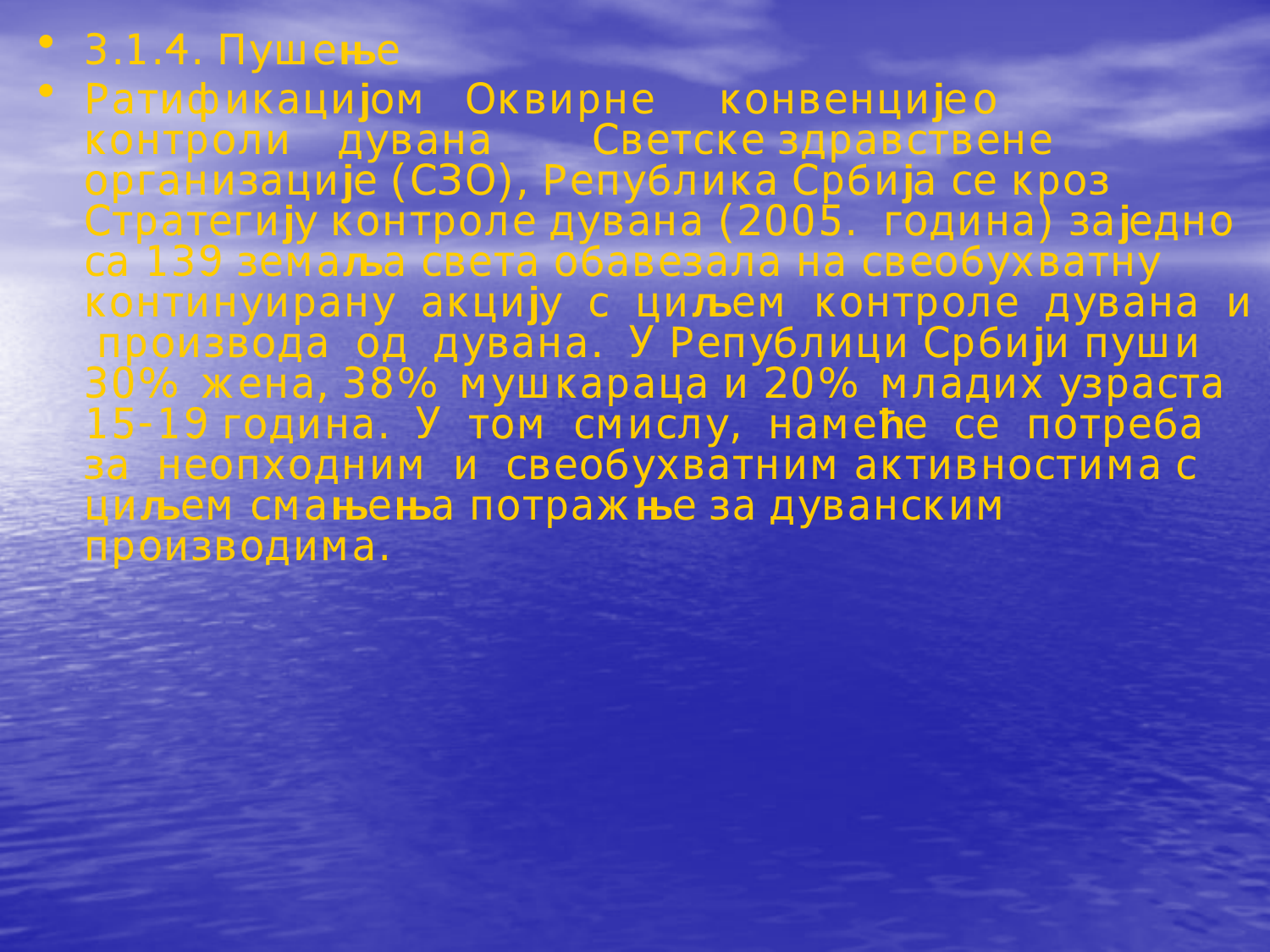

3.1.4. Пушење
Ратификацијом	Оквирне	конвенције	о	контроли	дувана	Светске здравствене организације (СЗО), Република Србија се кроз Стратегију контроле дувана (2005.  година) заједно са 139 земаља света обавезала на свеобухватну континуирану  акцију  с  циљем  контроле  дувана  и  производа  од  дувана.  У Републици Србији пуши 30% жена, 38% мушкараца и 20% младих узраста 15-19 година.  У  том  смислу,  намеће  се  потреба  за  неопходним  и  свеобухватним активностима с циљем смањења потражње за дуванским производима.